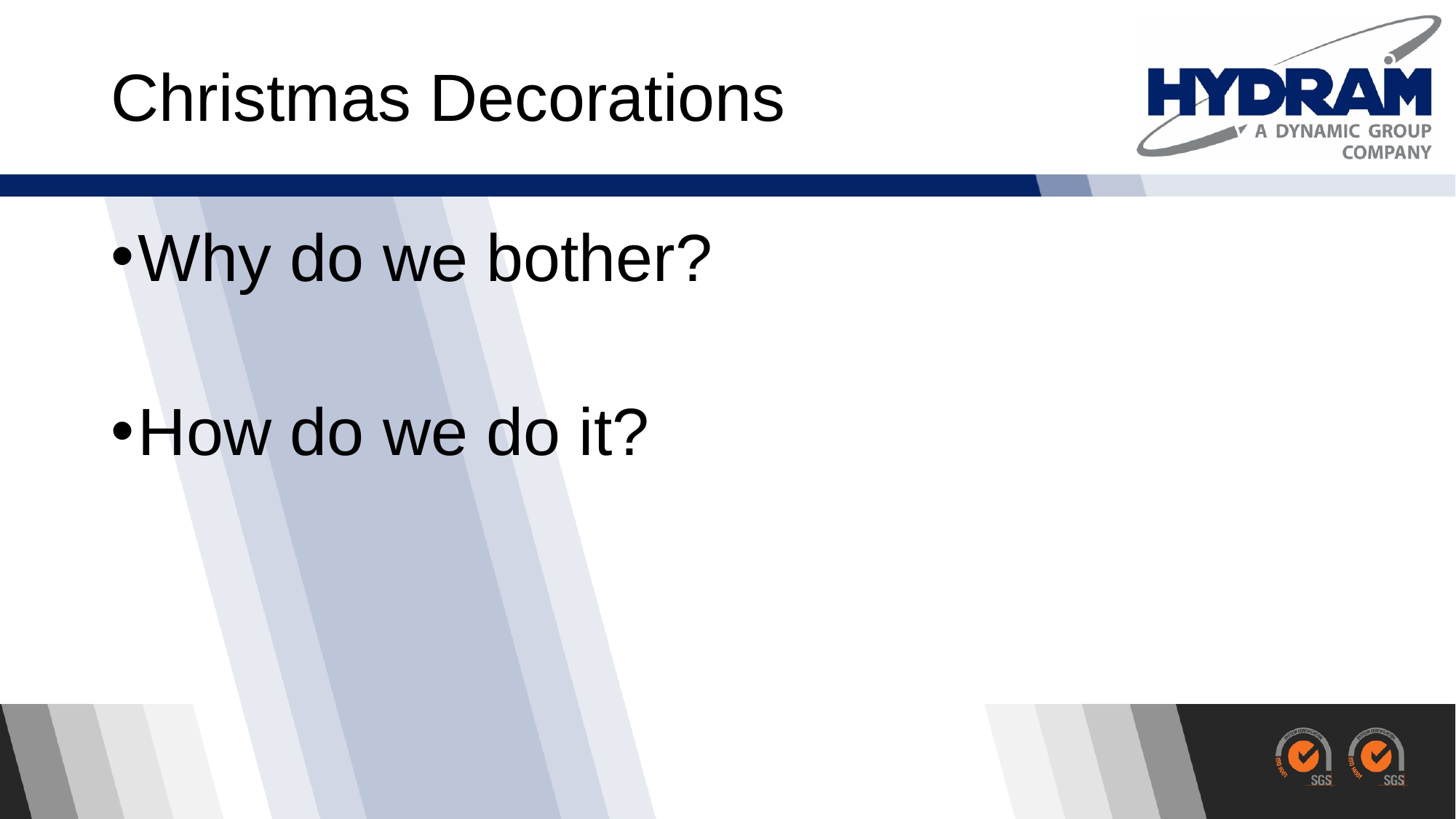

# Christmas Decorations
Why do we bother?

How do we do it?